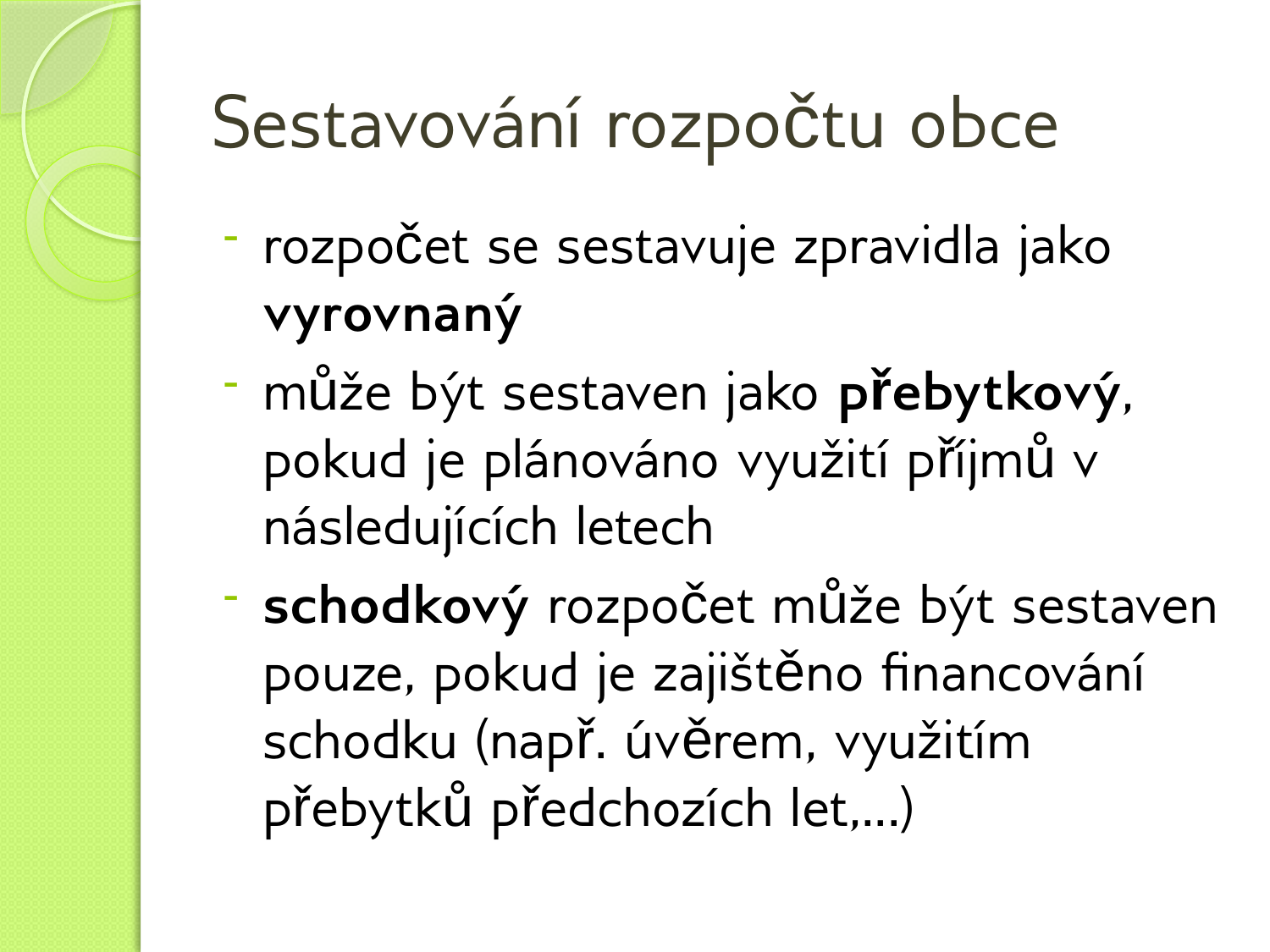

# Sestavování rozpočtu obce
rozpočet se sestavuje zpravidla jako vyrovnaný
může být sestaven jako přebytkový, pokud je plánováno využití příjmů v následujících letech
schodkový rozpočet může být sestaven pouze, pokud je zajištěno financování schodku (např. úvěrem, využitím přebytků předchozích let,...)